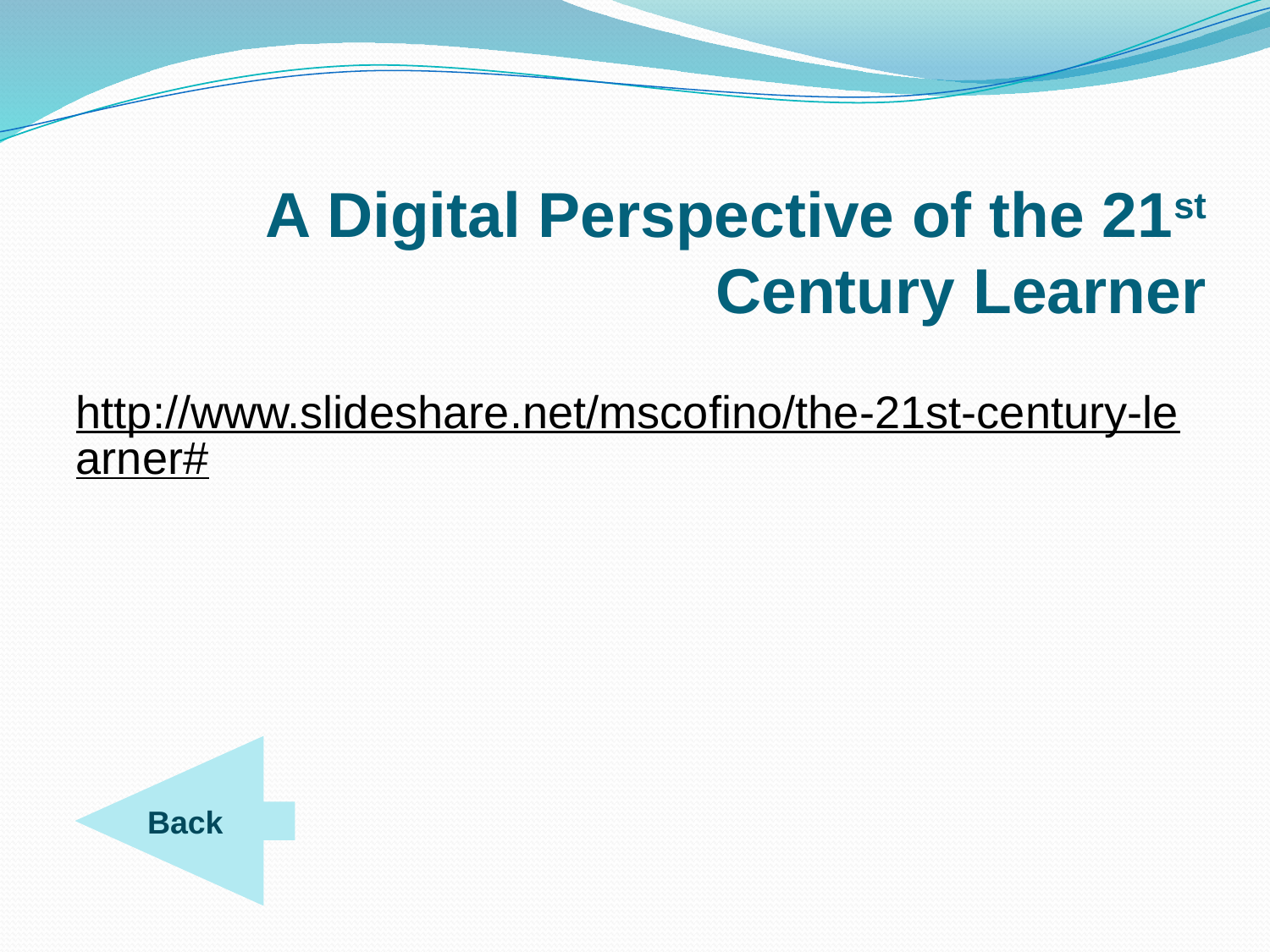

# A Digital Perspective of the 21st Century Learner
http://www.slideshare.net/mscofino/the-21st-century-learner#

Back